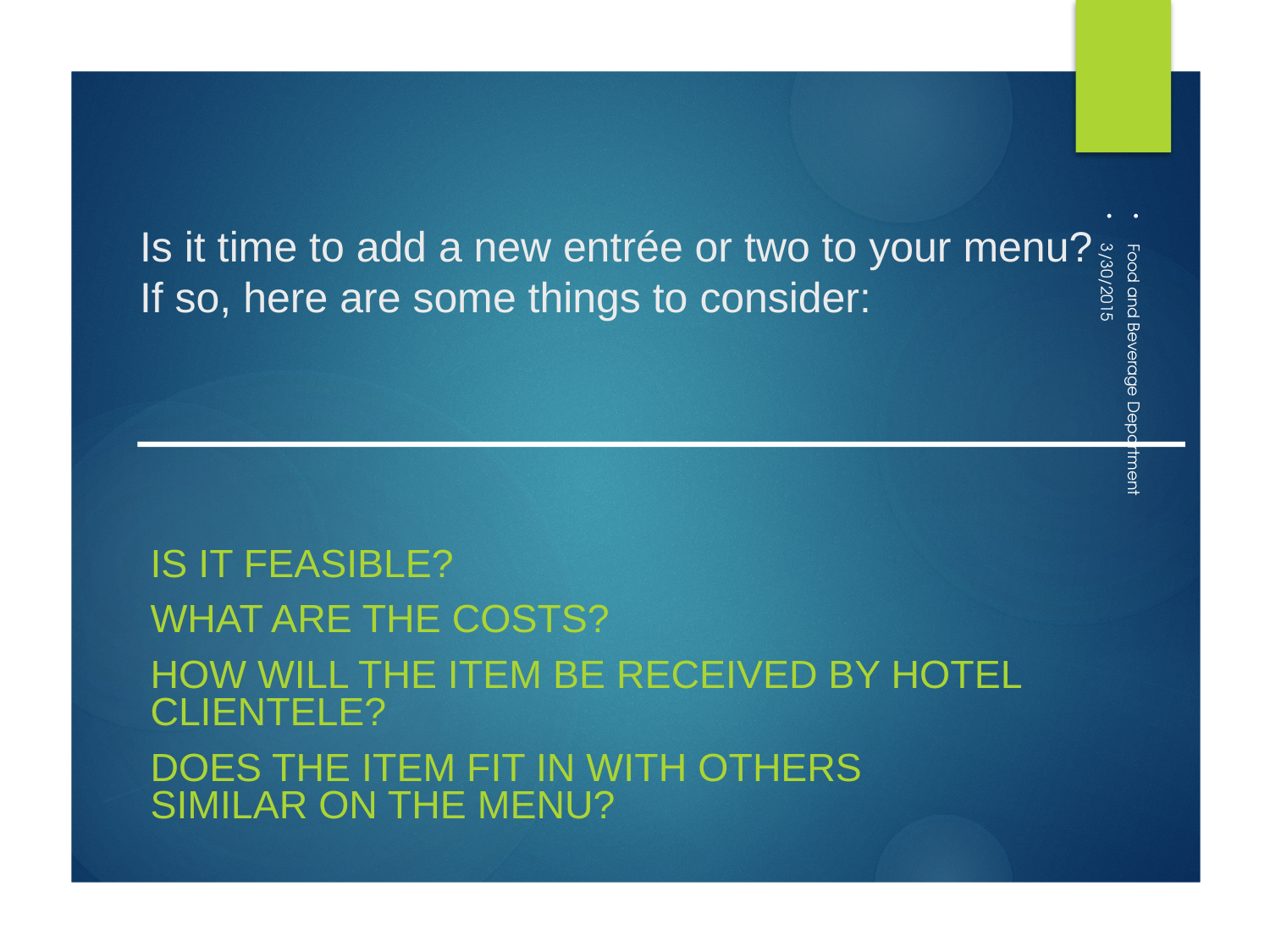

# Is it time to add a new entrée or two to your menu? If so, here are some things to consider:
3/30/2015

Food and Beverage Department

Is it feasible?
What are the costs?
How will the item be received by Hotel clientele?
Does the item fit in with others similar on the menu?